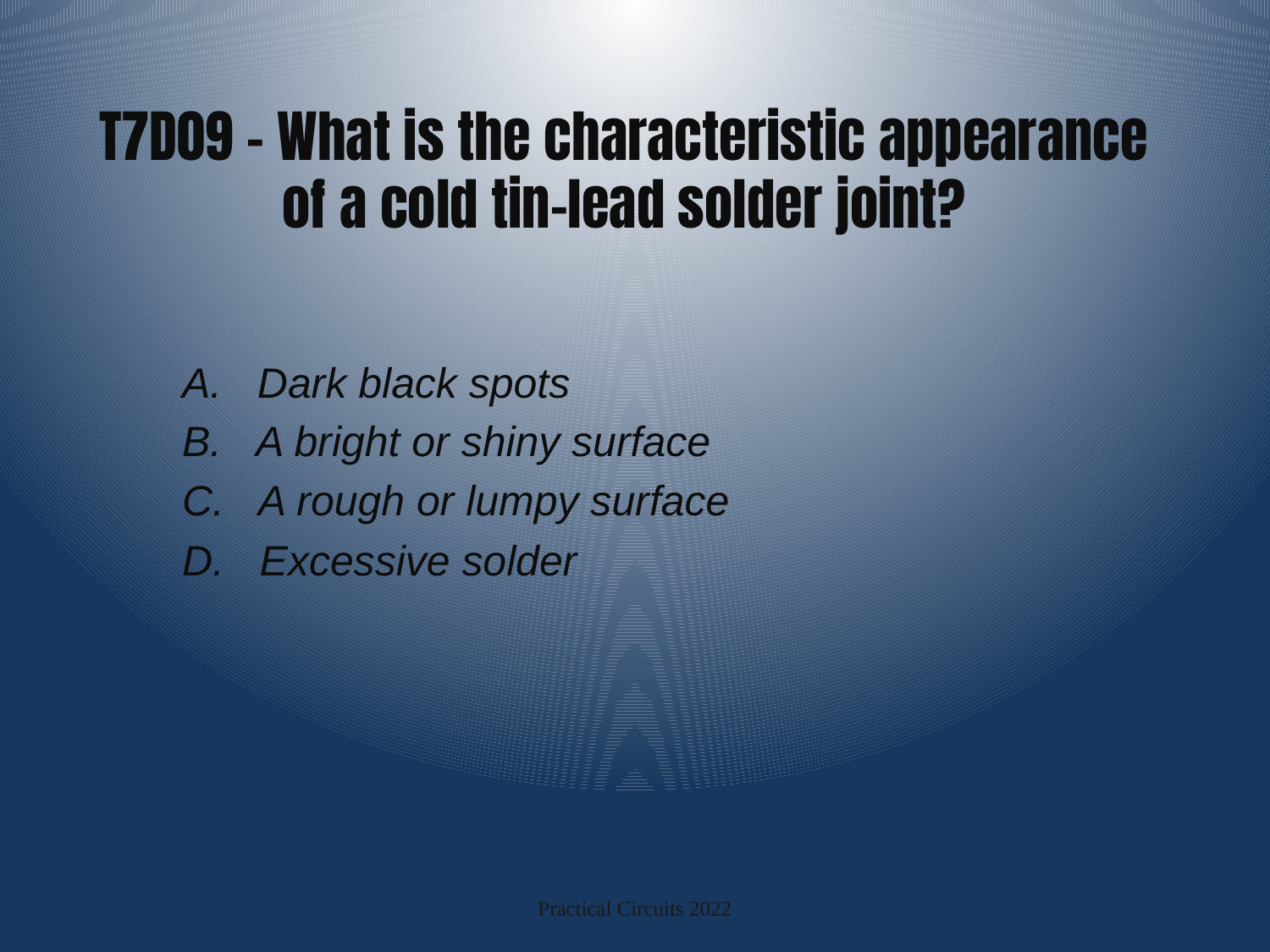

# T7D09 - What is the characteristic appearance of a cold tin-lead solder joint?
A.   Dark black spots
B.   A bright or shiny surface
C.   A rough or lumpy surface
D.   Excessive solder
Practical Circuits 2022